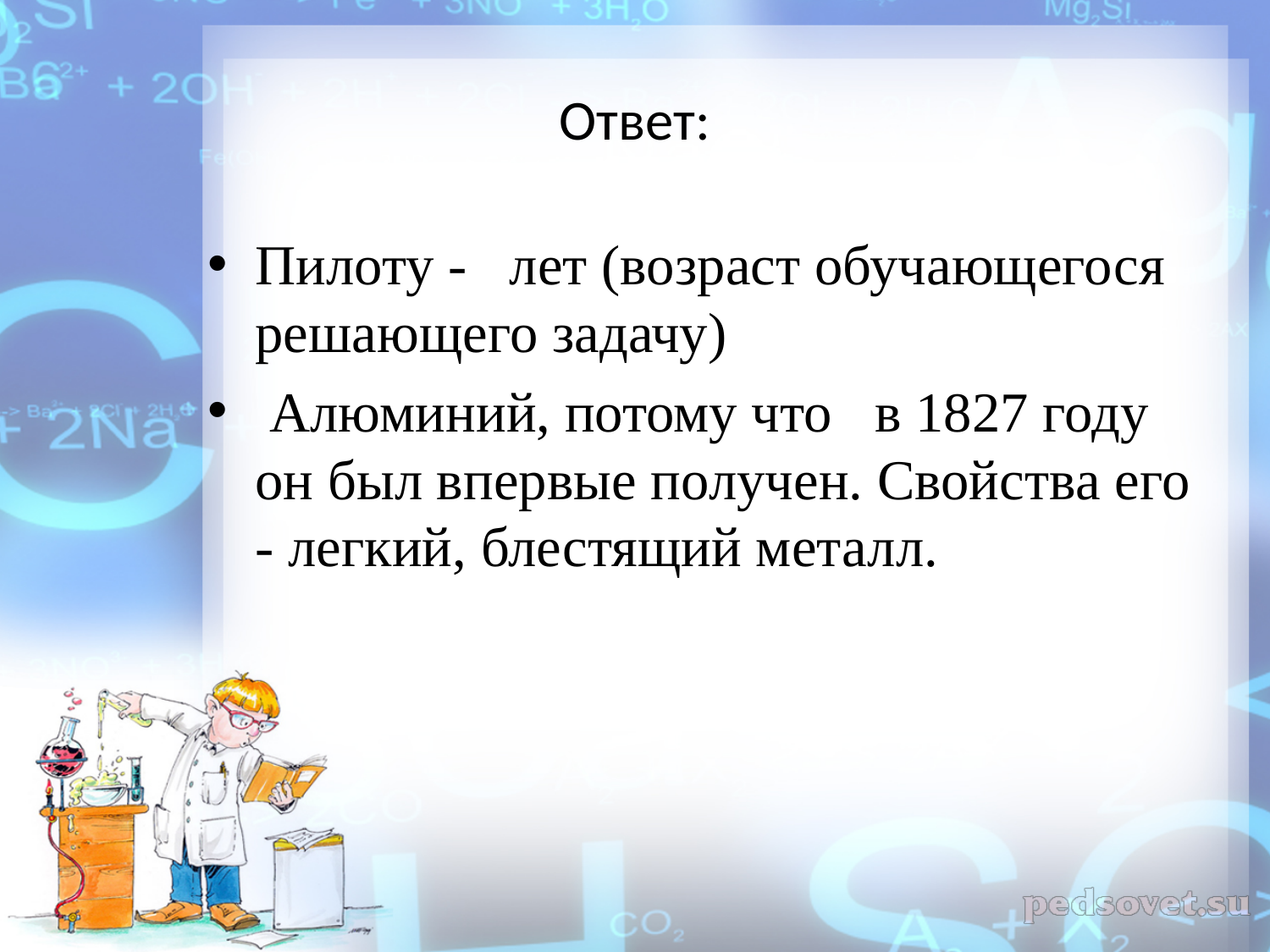

# Ответ:
Пилоту -   лет (возраст обучающегося решающего задачу)
 Алюминий, потому что   в 1827 году он был впервые получен. Свойства его - легкий, блестящий металл.